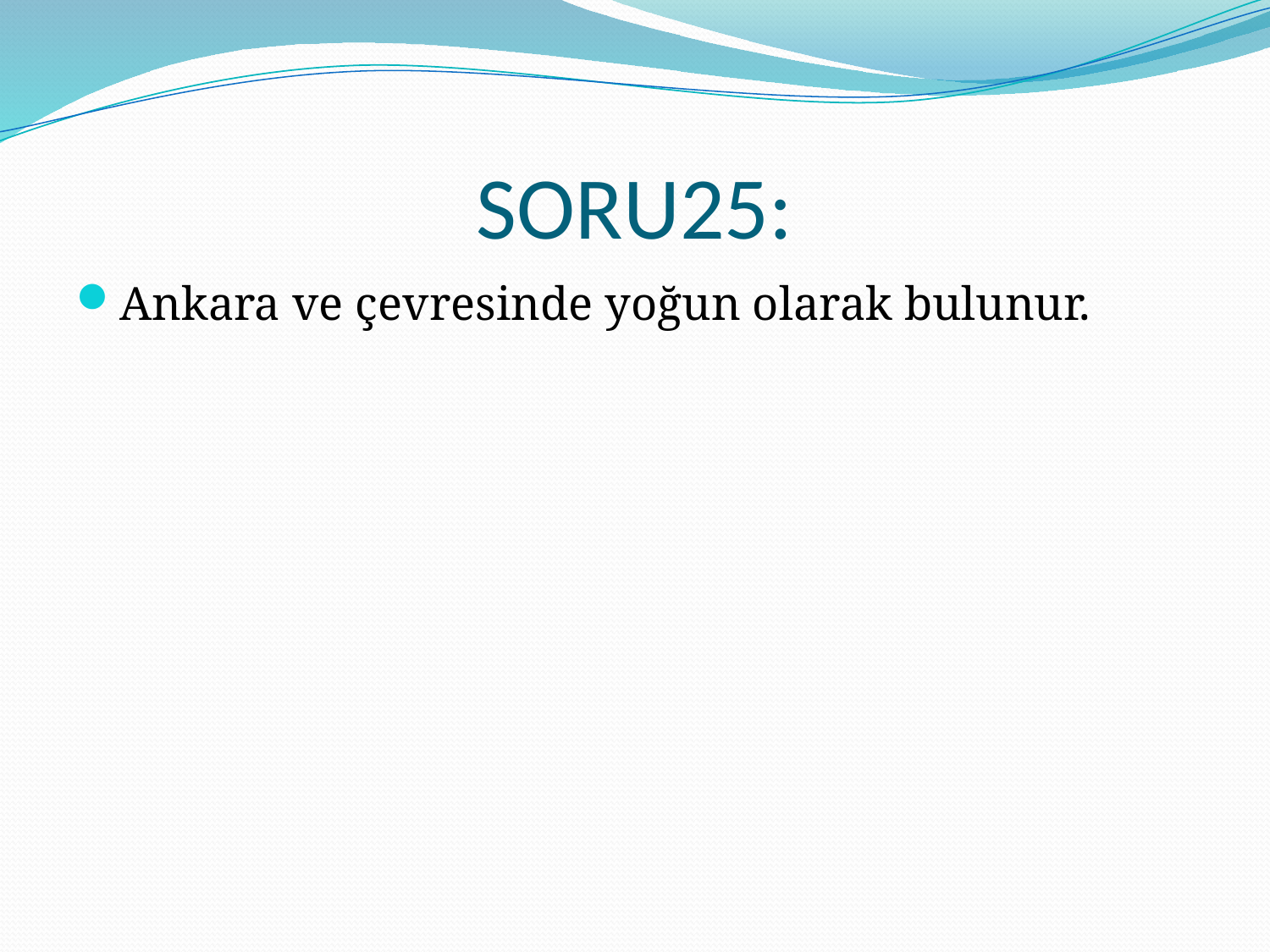

# SORU25:
Ankara ve çevresinde yoğun olarak bulunur.